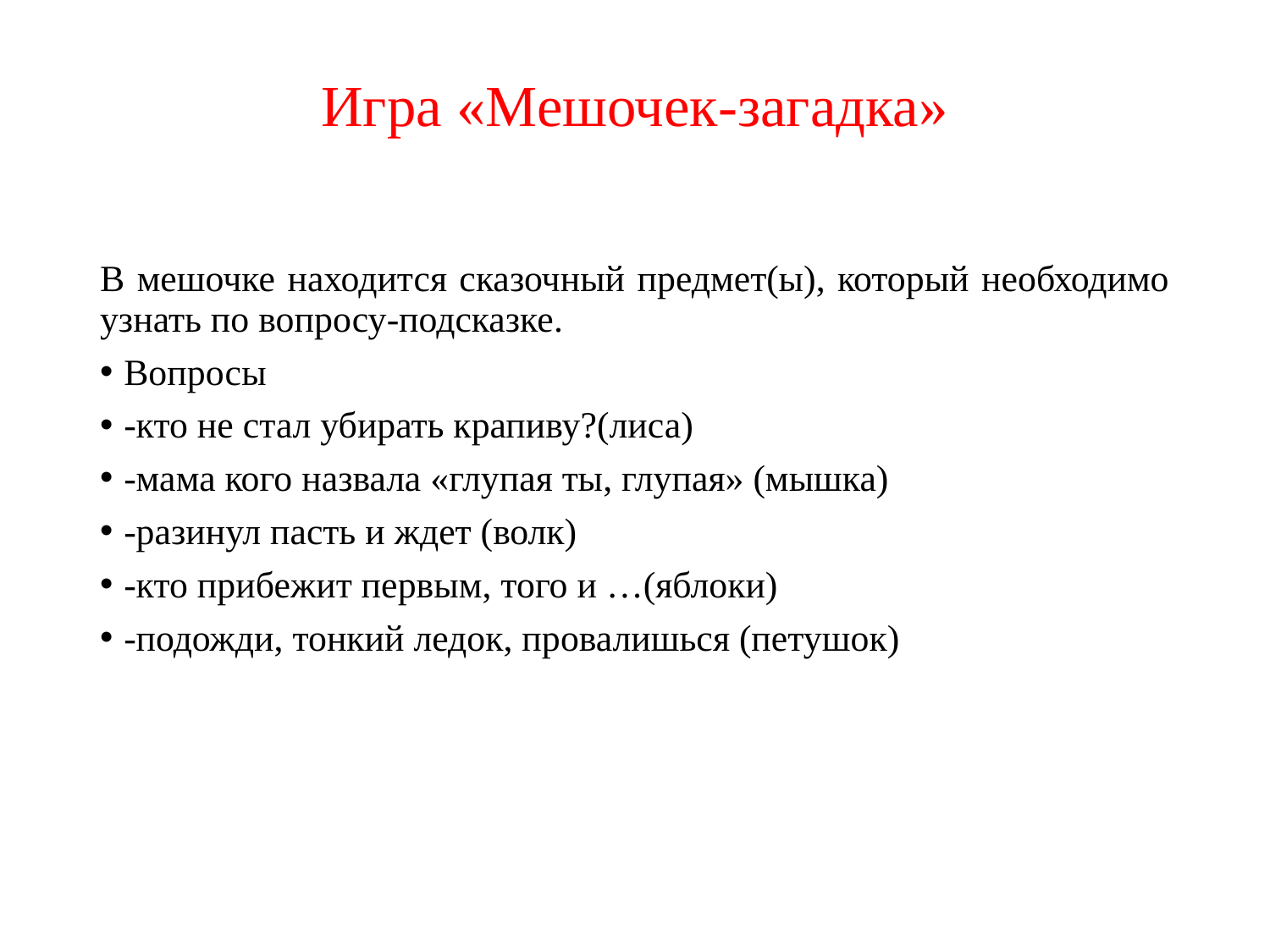

# Игра «Мешочек-загадка»
В мешочке находится сказочный предмет(ы), который необходимо узнать по вопросу-подсказке.
Вопросы
-кто не стал убирать крапиву?(лиса)
-мама кого назвала «глупая ты, глупая» (мышка)
-разинул пасть и ждет (волк)
-кто прибежит первым, того и …(яблоки)
-подожди, тонкий ледок, провалишься (петушок)